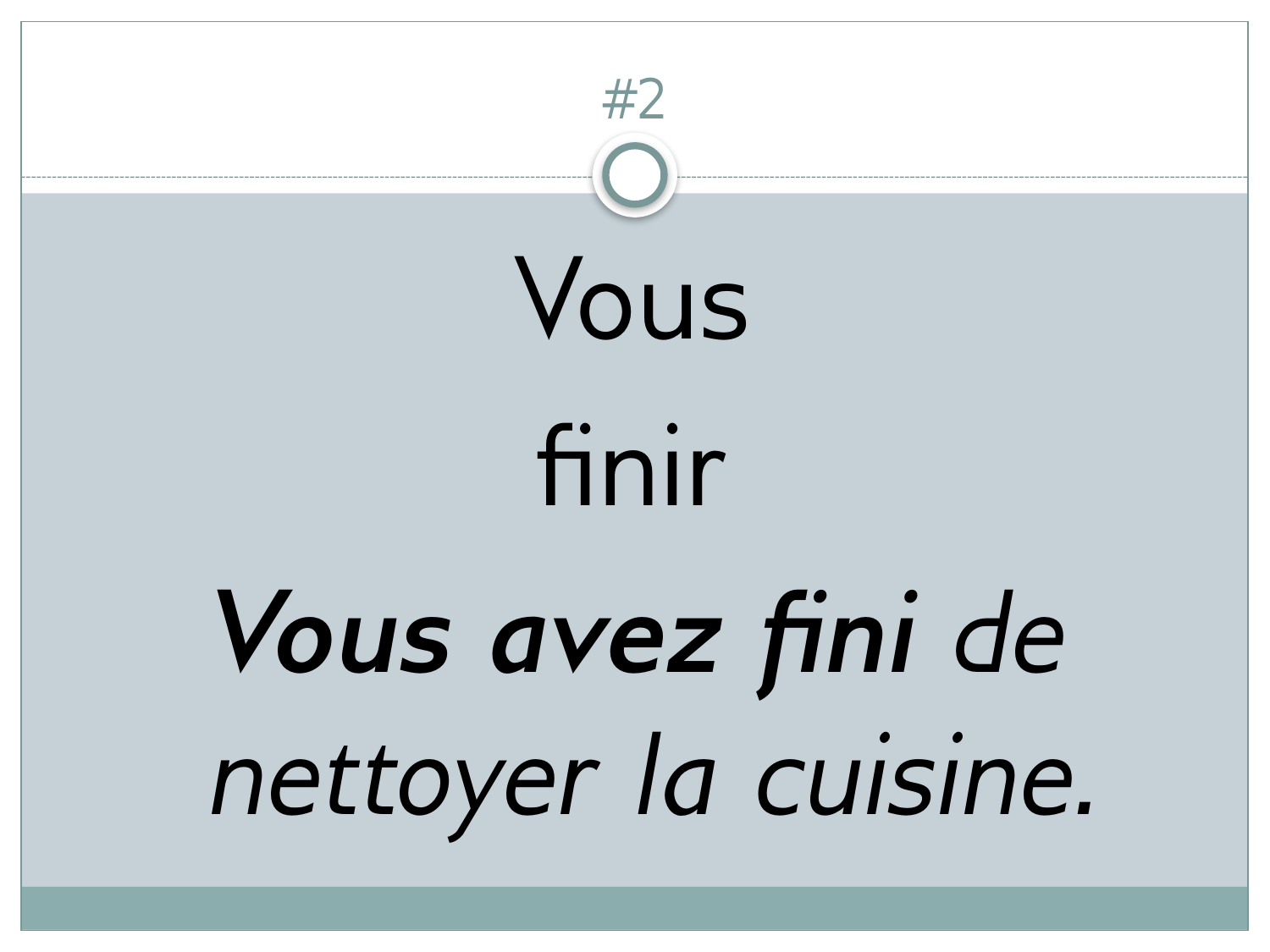

# #2
Vous
finir
Vous avez fini de nettoyer la cuisine.